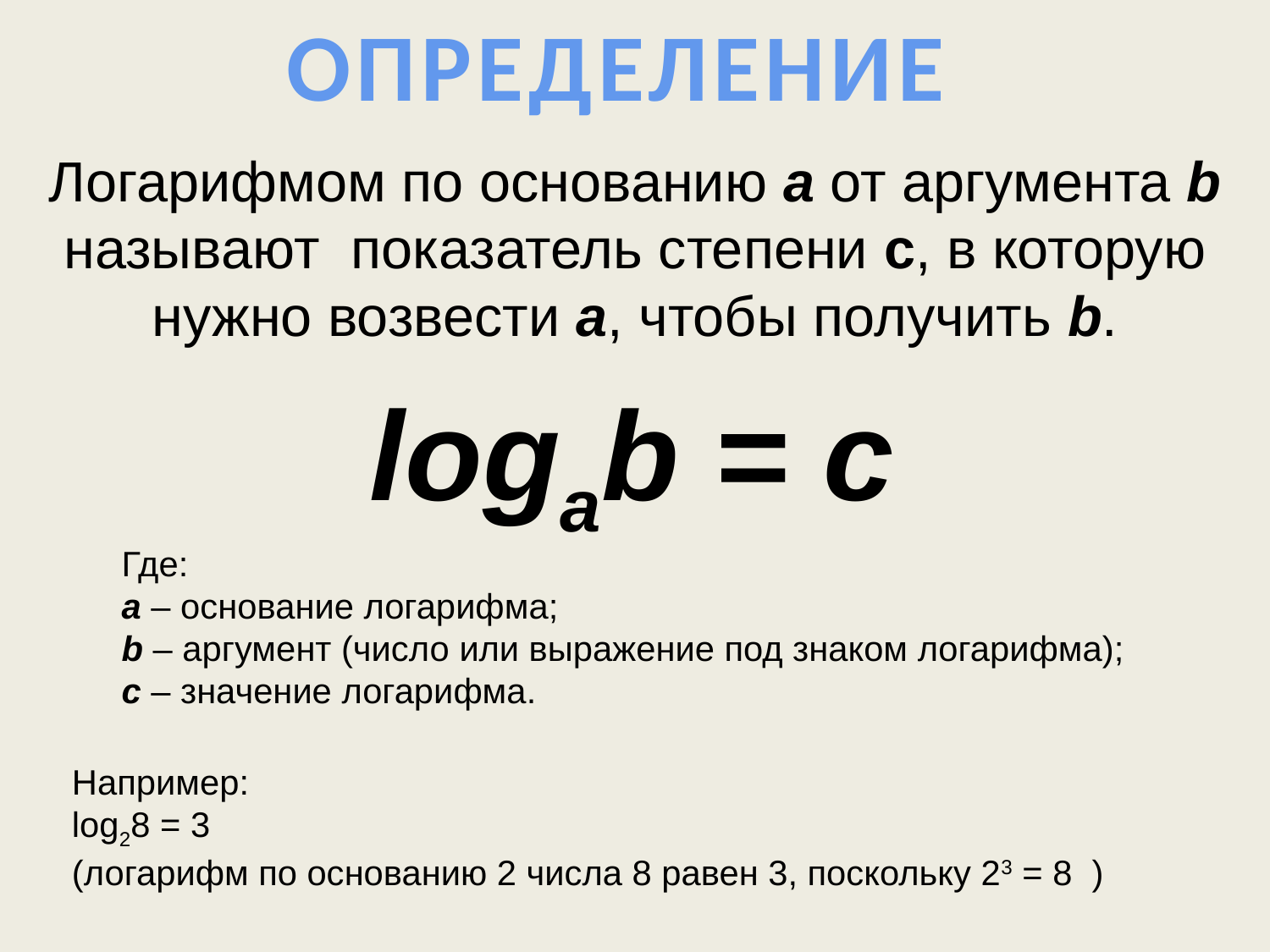

ОПРЕДЕЛЕНИЕ
Логарифмом по основанию а от аргумента b называют  показатель степени c, в которую нужно возвести а, чтобы получить b.
logab = c
Где:
а – основание логарифма;
b – аргумент (число или выражение под знаком логарифма);
c – значение логарифма.
Например:
log28 = 3
(логарифм по основанию 2 числа 8 равен 3, поскольку 23 = 8  )